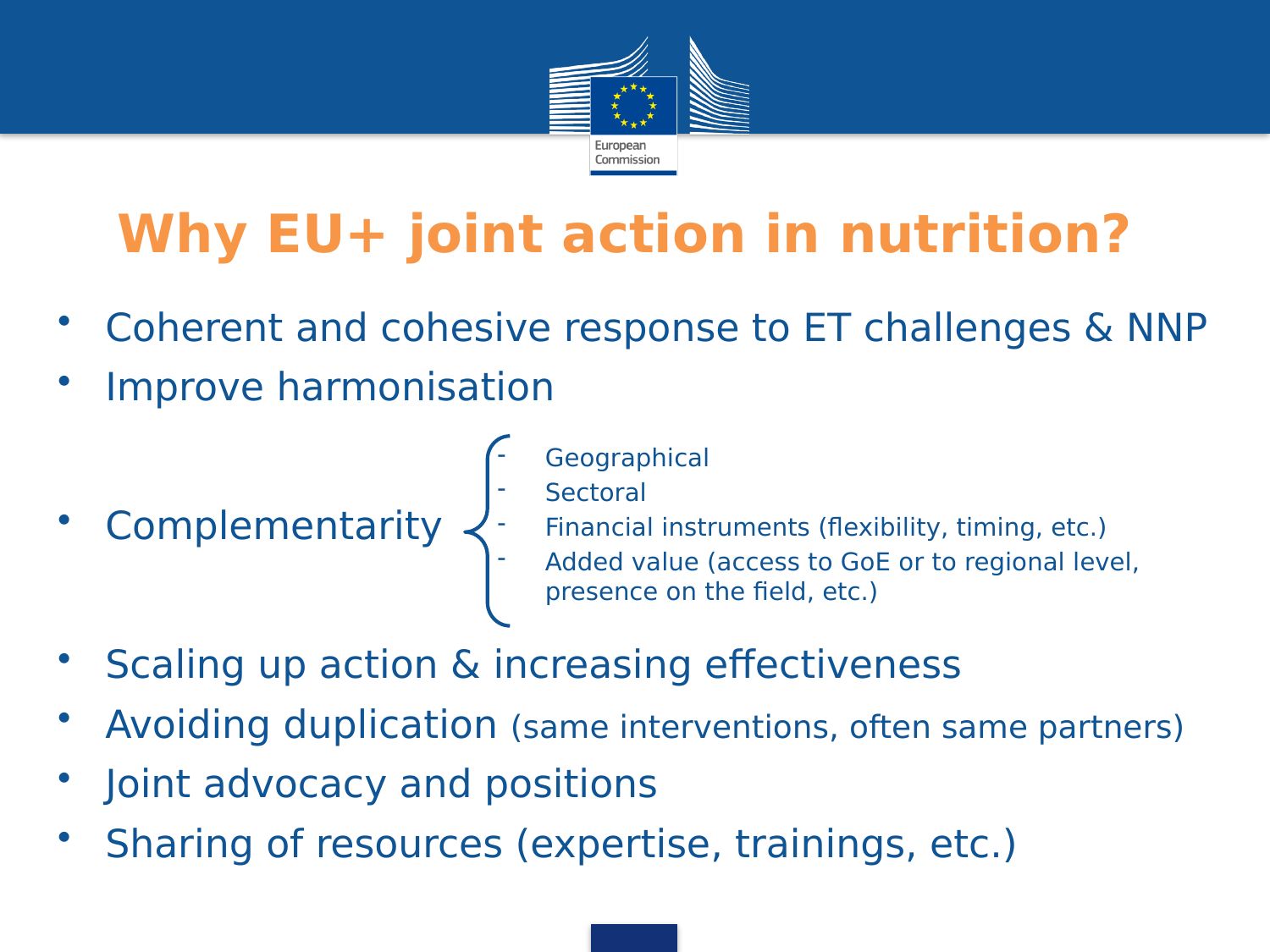

# Why EU+ joint action in nutrition?
Coherent and cohesive response to ET challenges & NNP
Improve harmonisation

Complementarity

Scaling up action & increasing effectiveness
Avoiding duplication (same interventions, often same partners)
Joint advocacy and positions
Sharing of resources (expertise, trainings, etc.)

Geographical
Sectoral
Financial instruments (flexibility, timing, etc.)
Added value (access to GoE or to regional level, presence on the field, etc.)